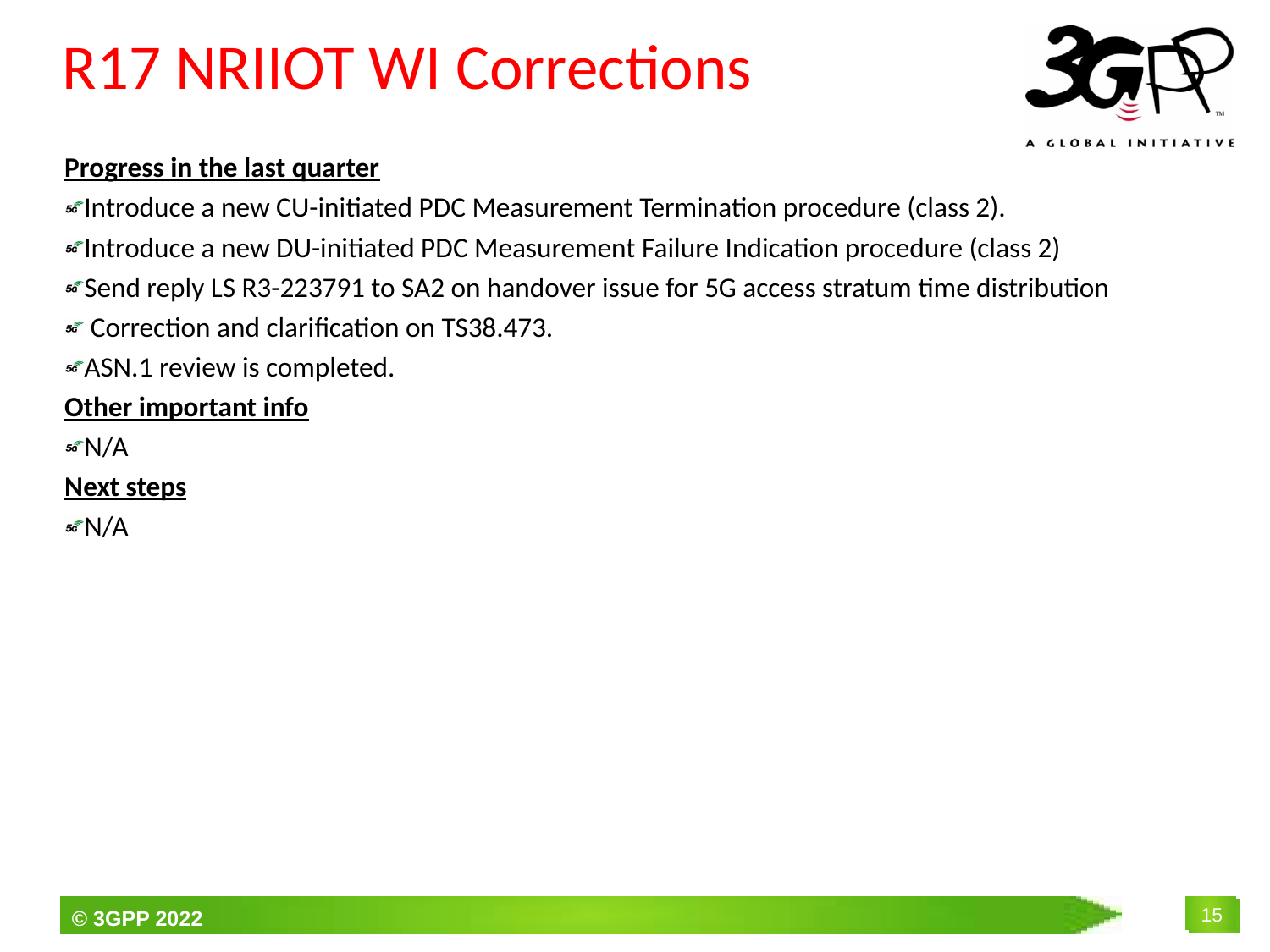

# R17 NRIIOT WI Corrections
Progress in the last quarter
Introduce a new CU-initiated PDC Measurement Termination procedure (class 2).
Introduce a new DU-initiated PDC Measurement Failure Indication procedure (class 2)
Send reply LS R3-223791 to SA2 on handover issue for 5G access stratum time distribution
 Correction and clarification on TS38.473.
ASN.1 review is completed.
Other important info
N/A
Next steps
N/A

15